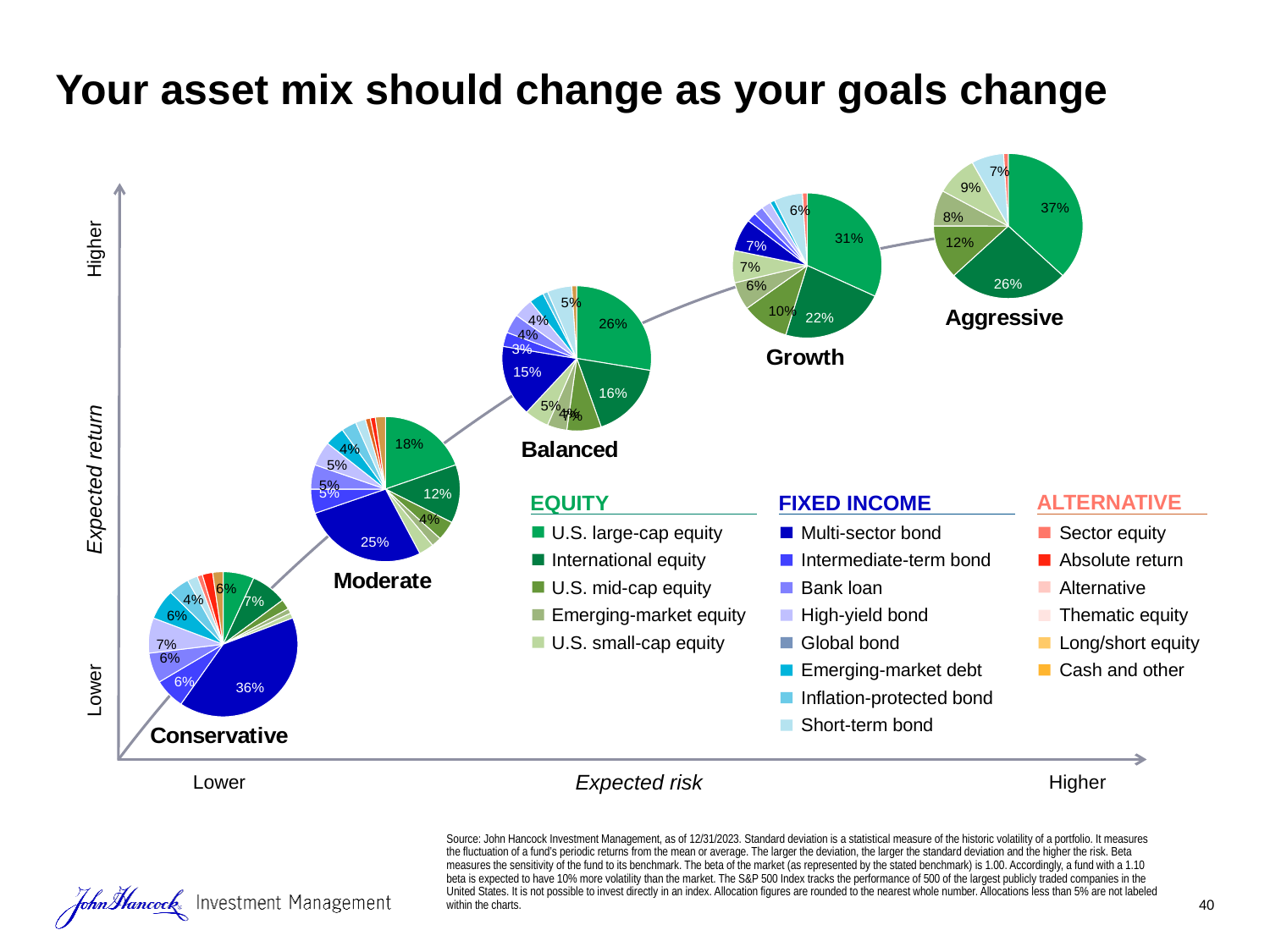

# Your asset mix should change as your goals change

### Chart:

| Category | Aggressive |
|---|---|
| U.S. large-cap equity | 0.37 |
| International equity  | 0.26 |
| U.S. mid-cap equity | 0.12 |
| Emerging-market equity  | 0.08 |
| U.S. small-cap equity | 0.09 |
| Intermediate-term bond   | 0.0 |
| Bank loan | 0.0 |
| High-yield bond | 0.0 |
| Global bond | 0.0 |
| Emerging markets debt | 0.0 |
| Inflation-protected bond  | 0.0 |
| Short-term bond | 0.0 |
| Sector | 0.07 |
| Alternative | 0.01 |
| Thematic equity | 0.0 |
| Long/short equity | 0.0 |
| Cash and other | 0.0 |

### Chart:

| Category | Growth |
|---|---|
| U.S. large-cap equity | 0.31 |
| International equity  | 0.22 |
| U.S. mid-cap equity | 0.1 |
| Emerging-market equity  | 0.06 |
| U.S. small-cap equity | 0.07 |
| Intermediate-term bond   | 0.07 |
| Bank loan | 0.02 |
| High-yield bond | 0.02 |
| Global bond | 0.0 |
| Emerging markets debt | 0.02 |
| Inflation-protected bond  | 0.01 |
| Short-term bond | 0.0 |
| Sector | 0.06 |
| Alternative | 0.01 |
| Thematic equity | 0.0 |
| Long/short equity | 0.0 |
| Cash and other | 0.0 |
Higher
Expected return
Lower

### Chart:

| Category | Balanced |
|---|---|
| U.S. large-cap equity | 0.26 |
| International equity  | 0.16 |
| U.S. mid-cap equity | 0.07 |
| Emerging-market equity  | 0.04 |
| U.S. small-cap equity | 0.05 |
| Intermediate-term bond   | 0.15 |
| Bank loan | 0.03 |
| High-yield bond | 0.04 |
| Global bond | 0.0 |
| Emerging markets debt | 0.04 |
| Inflation-protected bond  | 0.03 |
| Short-term bond | 0.01 |
| Sector | 0.05 |
| Alternative | 0.0 |
| Thematic equity | 0.0 |
| Long/short equity | 0.0 |
| Cash and other | 0.01 |

### Chart: Moderate

| Category | Moderate |
|---|---|
| U.S. large-cap equity | 0.18 |
| International equity  | 0.12 |
| U.S. mid-cap equity | 0.04 |
| Emerging-market equity  | 0.02 |
| U.S. small-cap equity | 0.03 |
| Intermediate-term bond   | 0.25 |
| Bank loan | 0.05 |
| High-yield bond | 0.05 |
| Global bond | 0.0 |
| Emerging markets debt | 0.05 |
| Inflation-protected bond  | 0.04 |
| Short-term bond | 0.03 |
| Sector | 0.02 |
| Alternative | 0.01 |
| Thematic equity | 0.01 |
| Long/short equity | 0.0 |
| Cash and other | 0.02 |
ALTERNATIVE
EQUITY
FIXED INCOME
Multi-sector bond
Intermediate-term bond
Bank loan
High-yield bond
Global bond
Emerging-market debt
Inflation-protected bond
Short-term bond
Sector equity
Absolute return
Alternative
Thematic equity
Long/short equity
Cash and other
U.S. large-cap equity
International equity
U.S. mid-cap equity
Emerging-market equity
U.S. small-cap equity

### Chart: Conservative

| Category | Conservative |
|---|---|
| U.S. large-cap equity | 0.06 |
| International equity  | 0.07 |
| U.S. mid-cap equity | 0.02 |
| Emerging-market equity  | 0.01 |
| U.S. small-cap equity | 0.01 |
| Intermediate-term bond   | 0.36 |
| Bank loan | 0.06 |
| High-yield bond | 0.06 |
| Global bond | 0.0 |
| Emerging markets debt | 0.07 |
| Inflation-protected bond  | 0.06 |
| Short-term bond | 0.04 |
| Sector | 0.02 |
| Alternative | 0.01 |
| Thematic equity | 0.02 |
| Long/short equity | 0.0 |
| Cash and other | 0.02 |
Expected risk
Lower
Higher
Source: John Hancock Investment Management, as of 12/31/2023. Standard deviation is a statistical measure of the historic volatility of a portfolio. It measures the fluctuation of a fund’s periodic returns from the mean or average. The larger the deviation, the larger the standard deviation and the higher the risk. Beta measures the sensitivity of the fund to its benchmark. The beta of the market (as represented by the stated benchmark) is 1.00. Accordingly, a fund with a 1.10 beta is expected to have 10% more volatility than the market. The S&P 500 Index tracks the performance of 500 of the largest publicly traded companies in the United States. It is not possible to invest directly in an index. Allocation figures are rounded to the nearest whole number. Allocations less than 5% are not labeled within the charts.
40